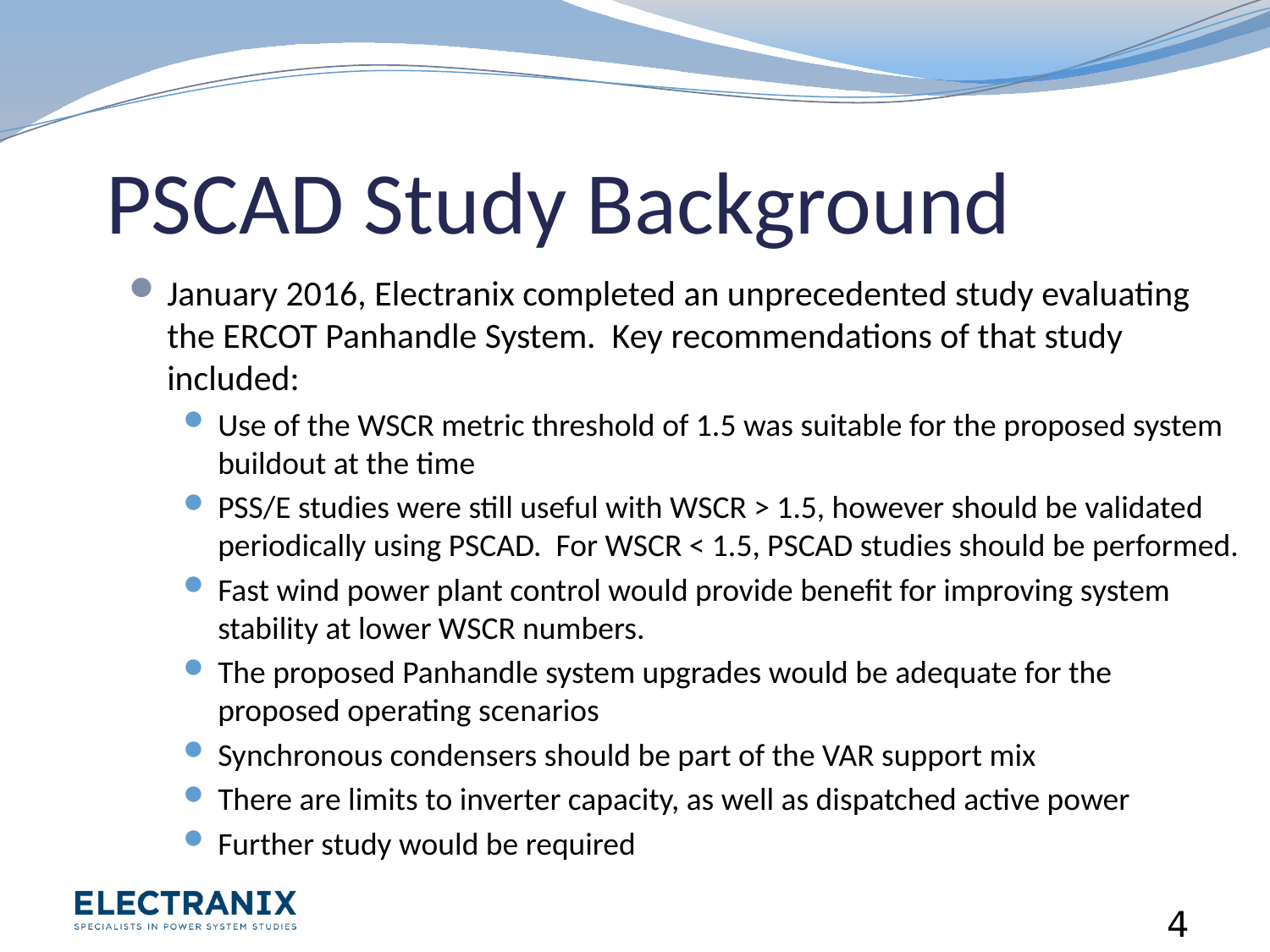

# PSCAD Study Background
January 2016, Electranix completed an unprecedented study evaluating the ERCOT Panhandle System.  Key recommendations of that study included:
Use of the WSCR metric threshold of 1.5 was suitable for the proposed system buildout at the time
PSS/E studies were still useful with WSCR > 1.5, however should be validated periodically using PSCAD.  For WSCR < 1.5, PSCAD studies should be performed.
Fast wind power plant control would provide benefit for improving system stability at lower WSCR numbers.
The proposed Panhandle system upgrades would be adequate for the proposed operating scenarios
Synchronous condensers should be part of the VAR support mix
There are limits to inverter capacity, as well as dispatched active power
Further study would be required

4